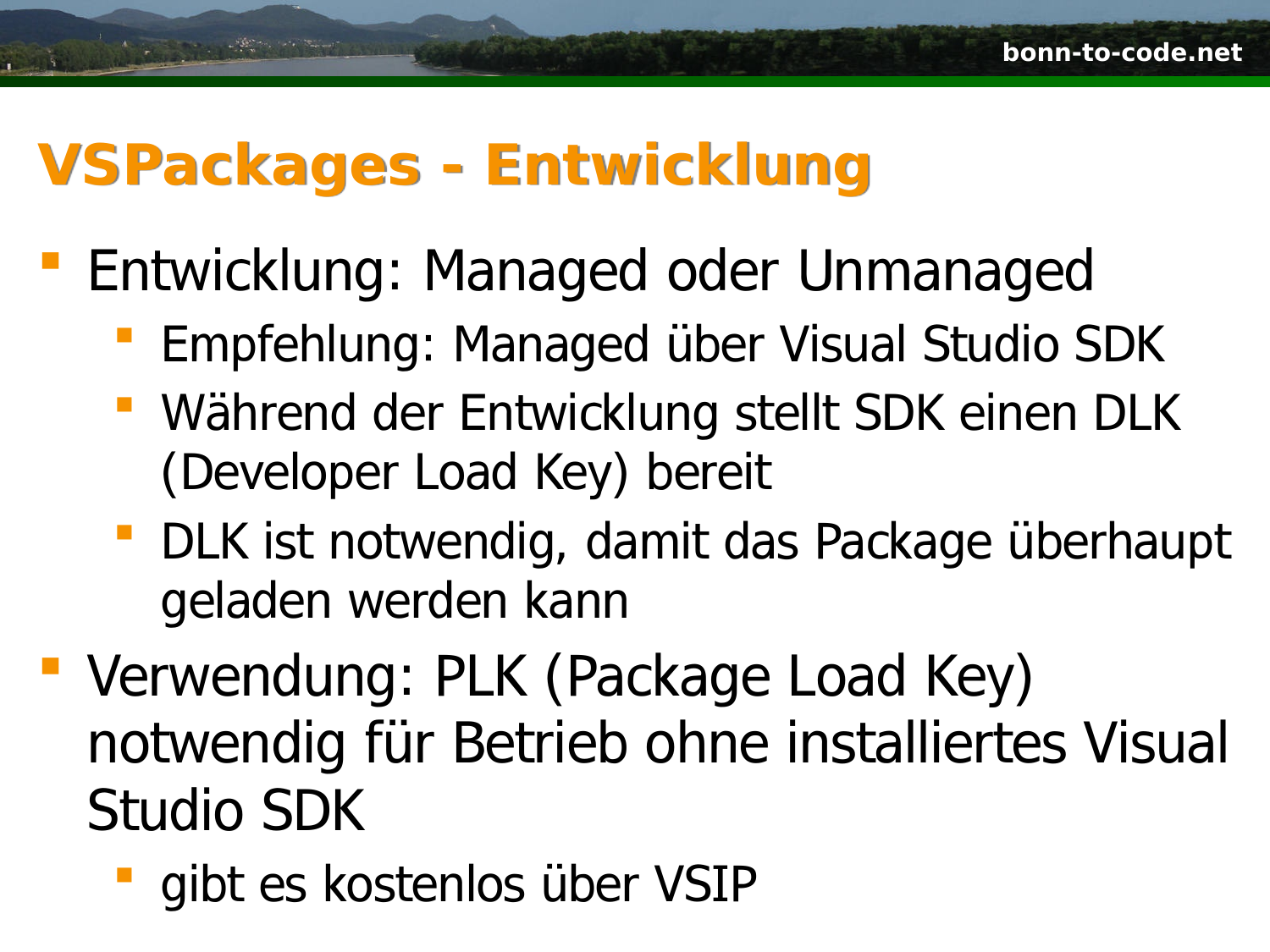

# VSPackages - Entwicklung
Entwicklung: Managed oder Unmanaged
Empfehlung: Managed über Visual Studio SDK
Während der Entwicklung stellt SDK einen DLK (Developer Load Key) bereit
DLK ist notwendig, damit das Package überhaupt geladen werden kann
Verwendung: PLK (Package Load Key) notwendig für Betrieb ohne installiertes Visual Studio SDK
gibt es kostenlos über VSIP